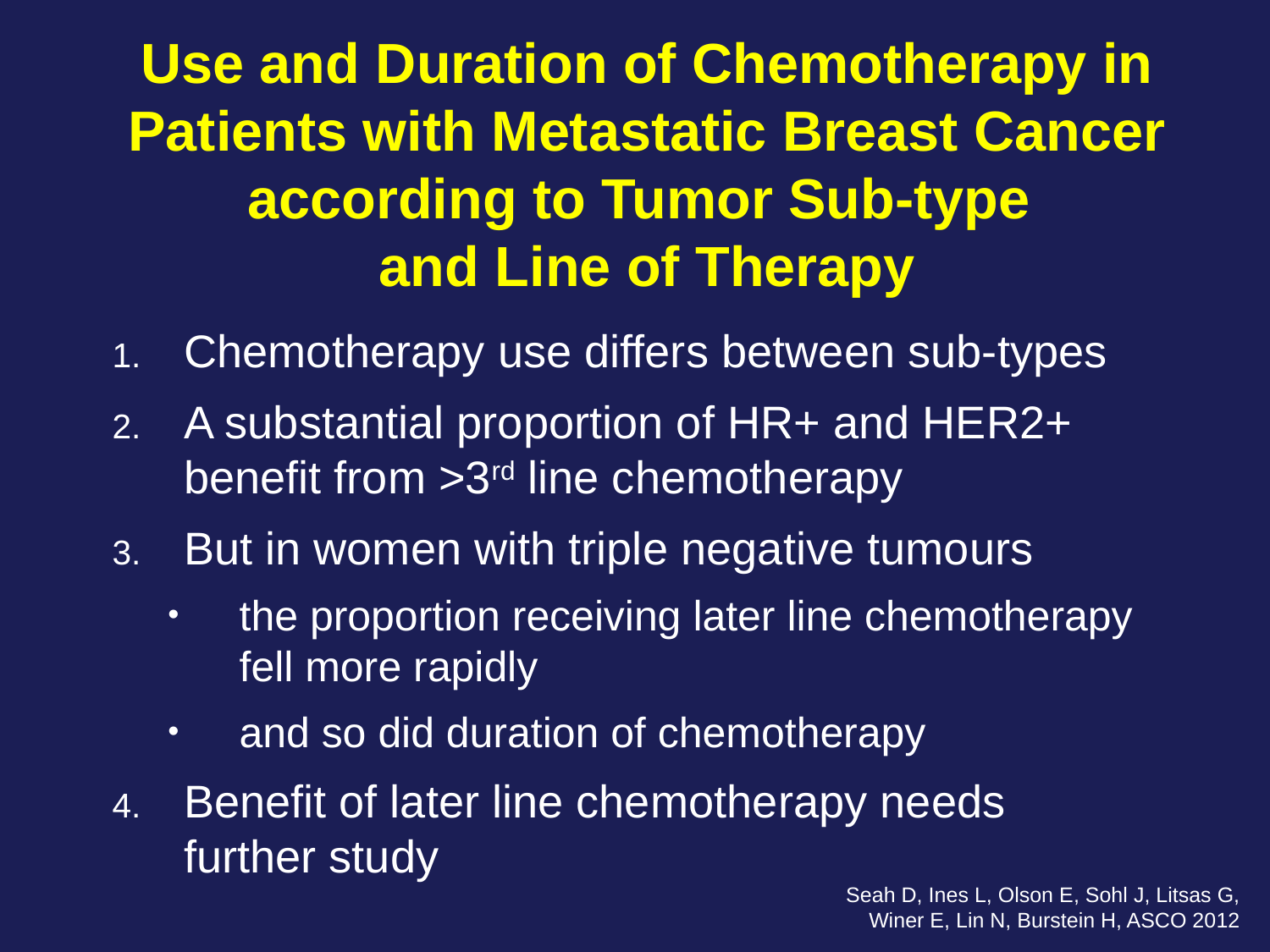

Use and Duration of Chemotherapy in Patients with Metastatic Breast Cancer according to Tumor Sub-type
and Line of Therapy
Chemotherapy use differs between sub-types
A substantial proportion of HR+ and HER2+ benefit from >3rd line chemotherapy
But in women with triple negative tumours
the proportion receiving later line chemotherapy
fell more rapidly
and so did duration of chemotherapy
Benefit of later line chemotherapy needs
further study
Seah D, Ines L, Olson E, Sohl J, Litsas G, Winer E, Lin N, Burstein H, ASCO 2012